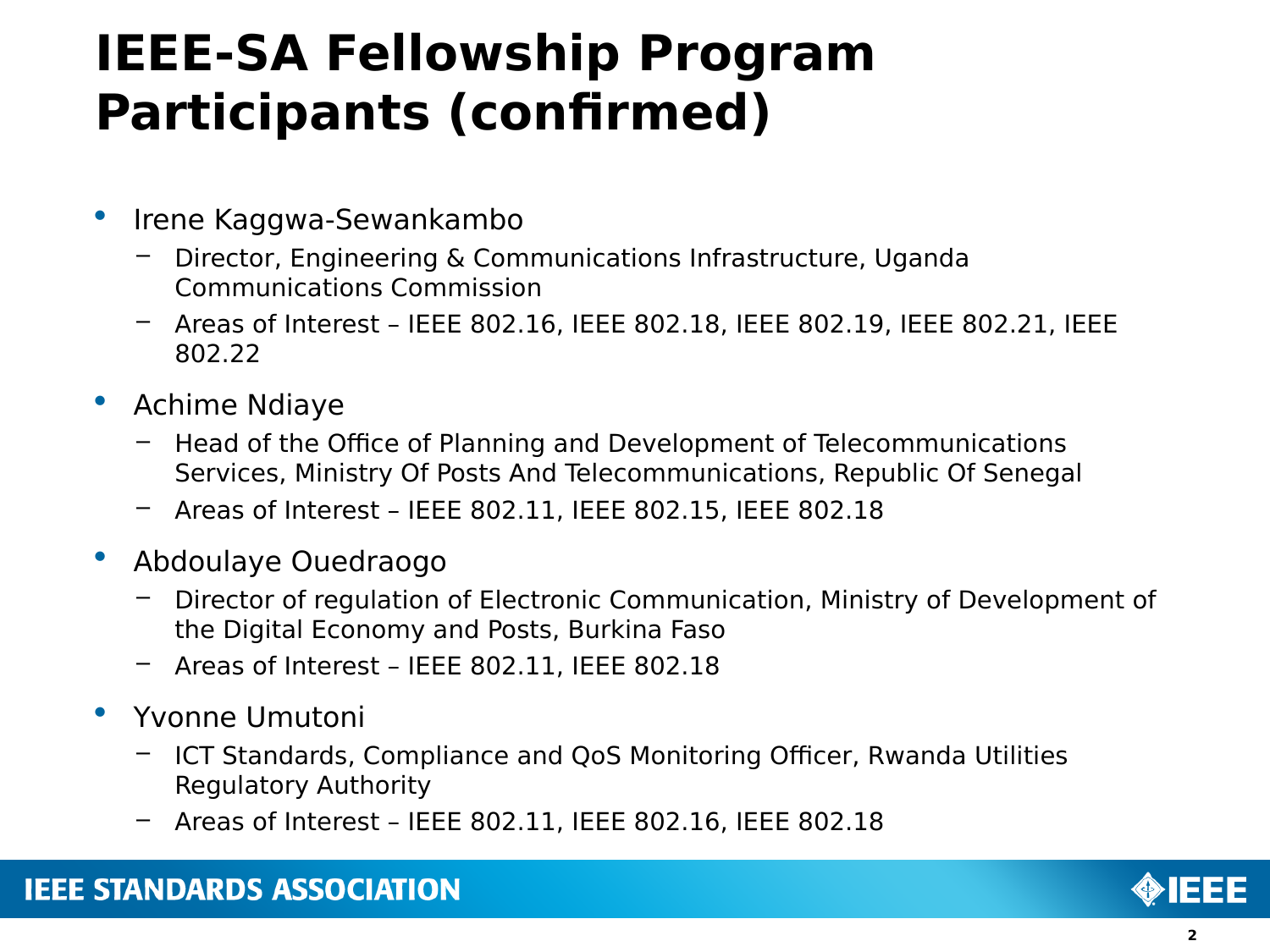

# IEEE-SA Fellowship Program Participants (confirmed)
Irene Kaggwa-Sewankambo
Director, Engineering & Communications Infrastructure, Uganda Communications Commission
Areas of Interest – IEEE 802.16, IEEE 802.18, IEEE 802.19, IEEE 802.21, IEEE 802.22
Achime Ndiaye
Head of the Office of Planning and Development of Telecommunications Services, Ministry Of Posts And Telecommunications, Republic Of Senegal
Areas of Interest – IEEE 802.11, IEEE 802.15, IEEE 802.18
Abdoulaye Ouedraogo
Director of regulation of Electronic Communication, Ministry of Development of the Digital Economy and Posts, Burkina Faso
Areas of Interest – IEEE 802.11, IEEE 802.18
Yvonne Umutoni
ICT Standards, Compliance and QoS Monitoring Officer, Rwanda Utilities Regulatory Authority
Areas of Interest – IEEE 802.11, IEEE 802.16, IEEE 802.18

2